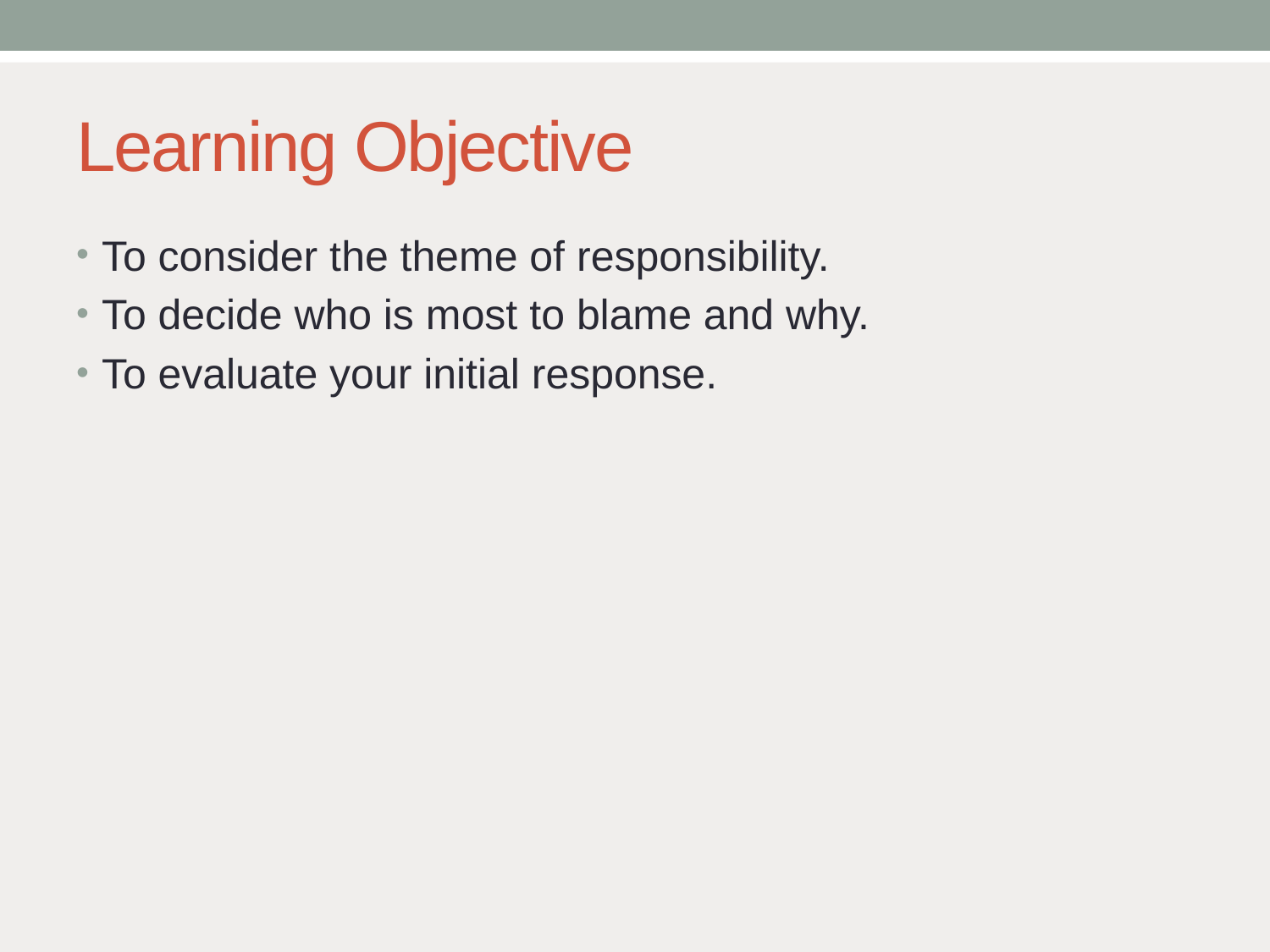

# Learning Objective
To consider the theme of responsibility.
To decide who is most to blame and why.
To evaluate your initial response.